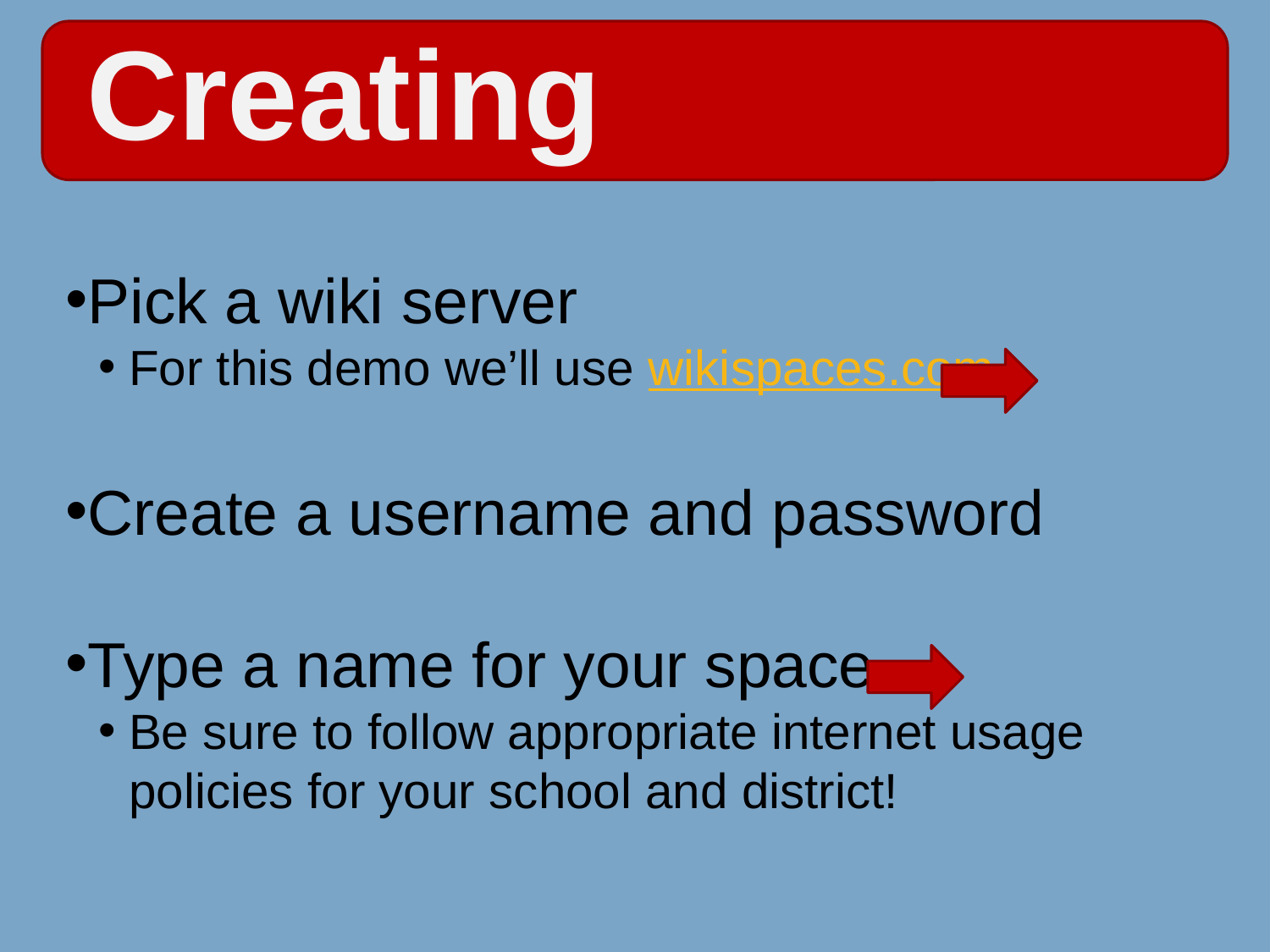

Creating

Pick a wiki server
For this demo we’ll use wikispaces.com

Create a username and password

Type a name for your space
Be sure to follow appropriate internet usage policies for your school and district!